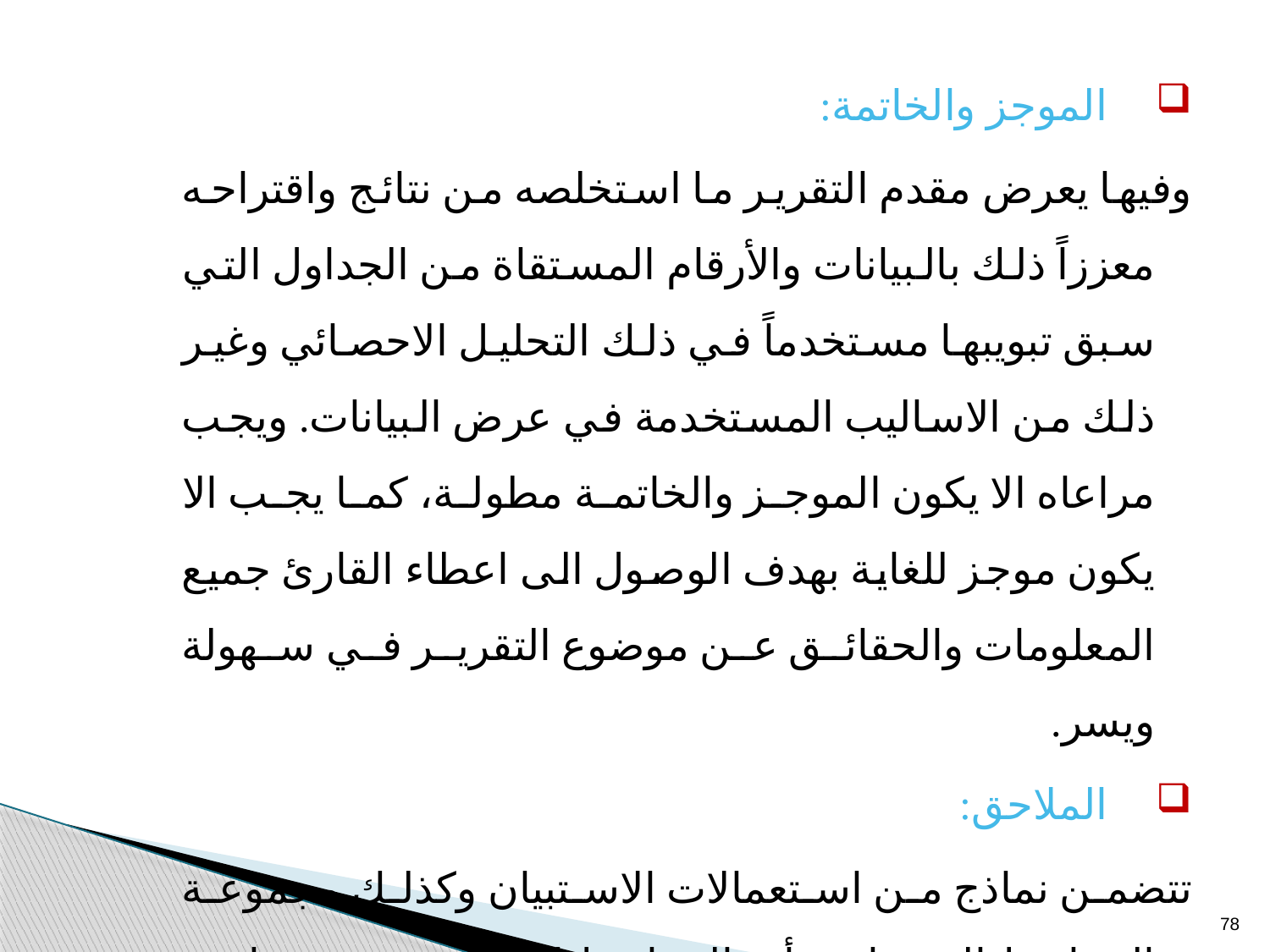

الموجز والخاتمة:
وفيها يعرض مقدم التقرير ما استخلصه من نتائج واقتراحه معززاً ذلك بالبيانات والأرقام المستقاة من الجداول التي سبق تبويبها مستخدماً في ذلك التحليل الاحصائي وغير ذلك من الاساليب المستخدمة في عرض البيانات. ويجب مراعاه الا يكون الموجز والخاتمة مطولة، كما يجب الا يكون موجز للغاية بهدف الوصول الى اعطاء القارئ جميع المعلومات والحقائق عن موضوع التقرير في سهولة ويسر.
الملاحق:
تتضمن نماذج من استعمالات الاستبيان وكذلك مجموعة الخرائط المساحية أو الخرائط المزرعية من مباني ومنشآت بالحقول المزرعية المكونة للمزرعة المرغوب اعداد تقرير عنها.

78